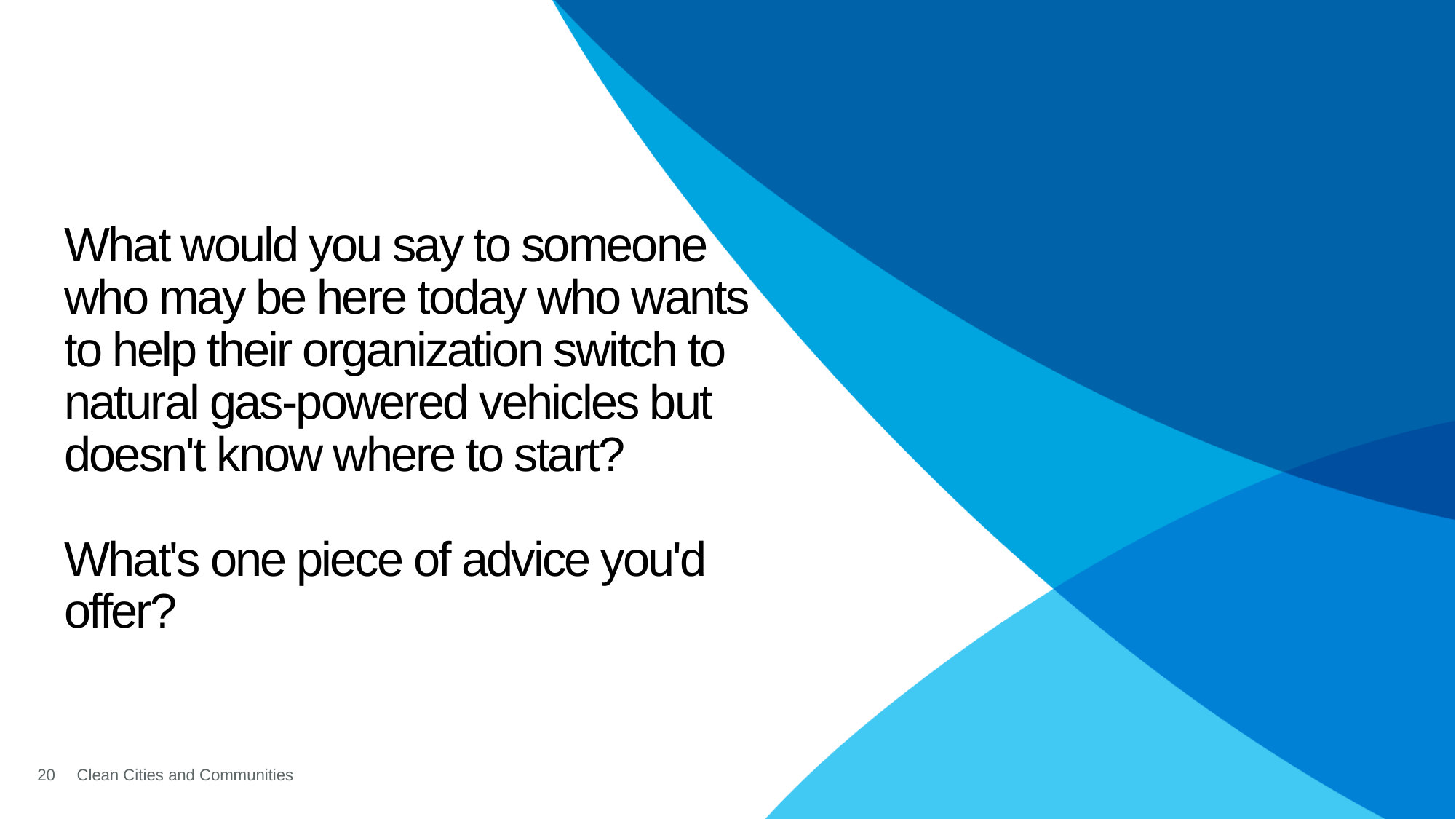

# What would you say to someone who may be here today who wants to help their organization switch to natural gas-powered vehicles but doesn't know where to start? What's one piece of advice you'd offer?
20
Clean Cities and Communities